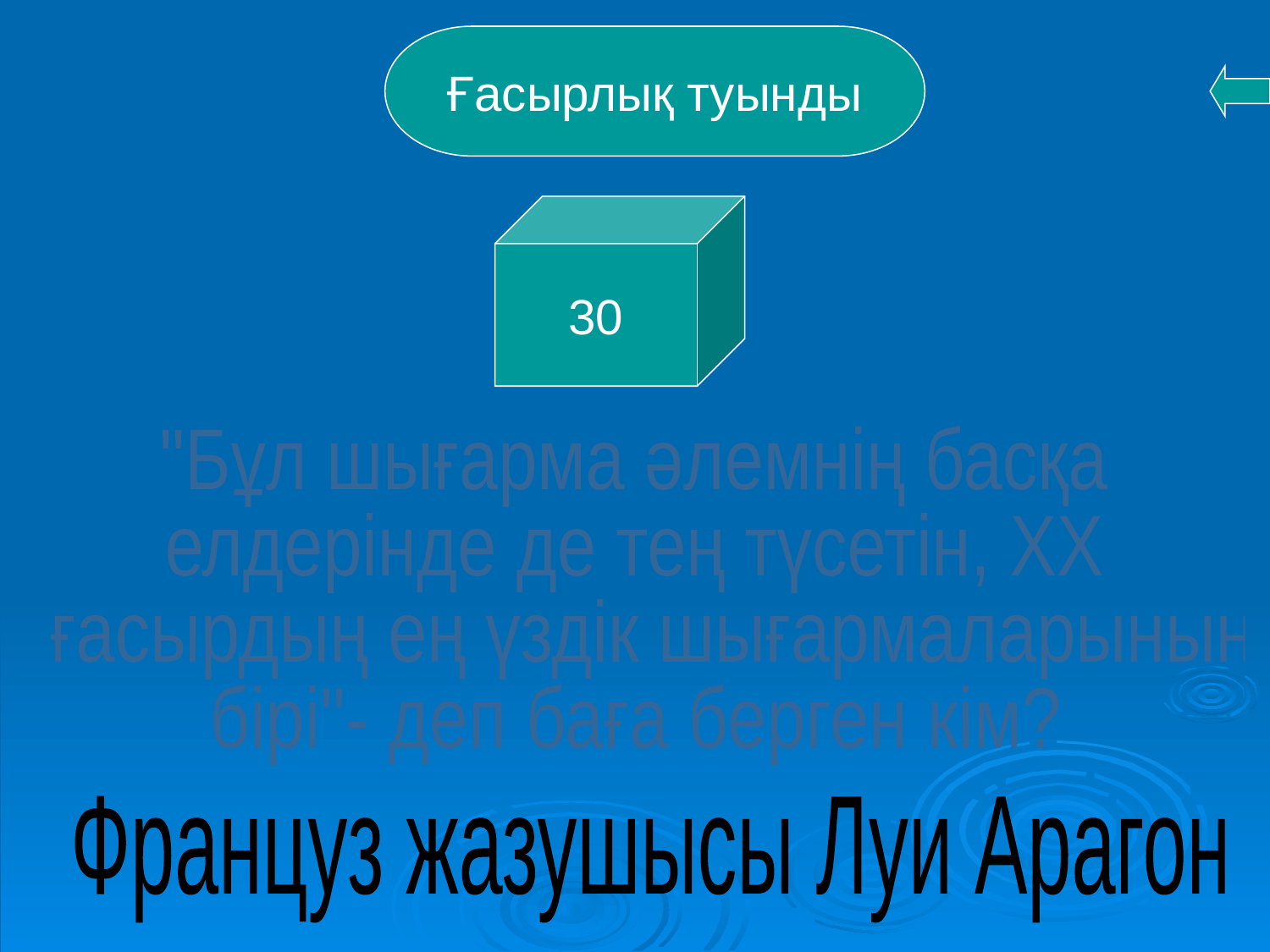

Ғасырлық туынды

30
"Бұл шығарма әлемнің басқа
елдерінде де тең түсетін, ХХ
 ғасырдың ең үздік шығармаларының
бірі"- деп баға берген кім?
Француз жазушысы Луи Арагон